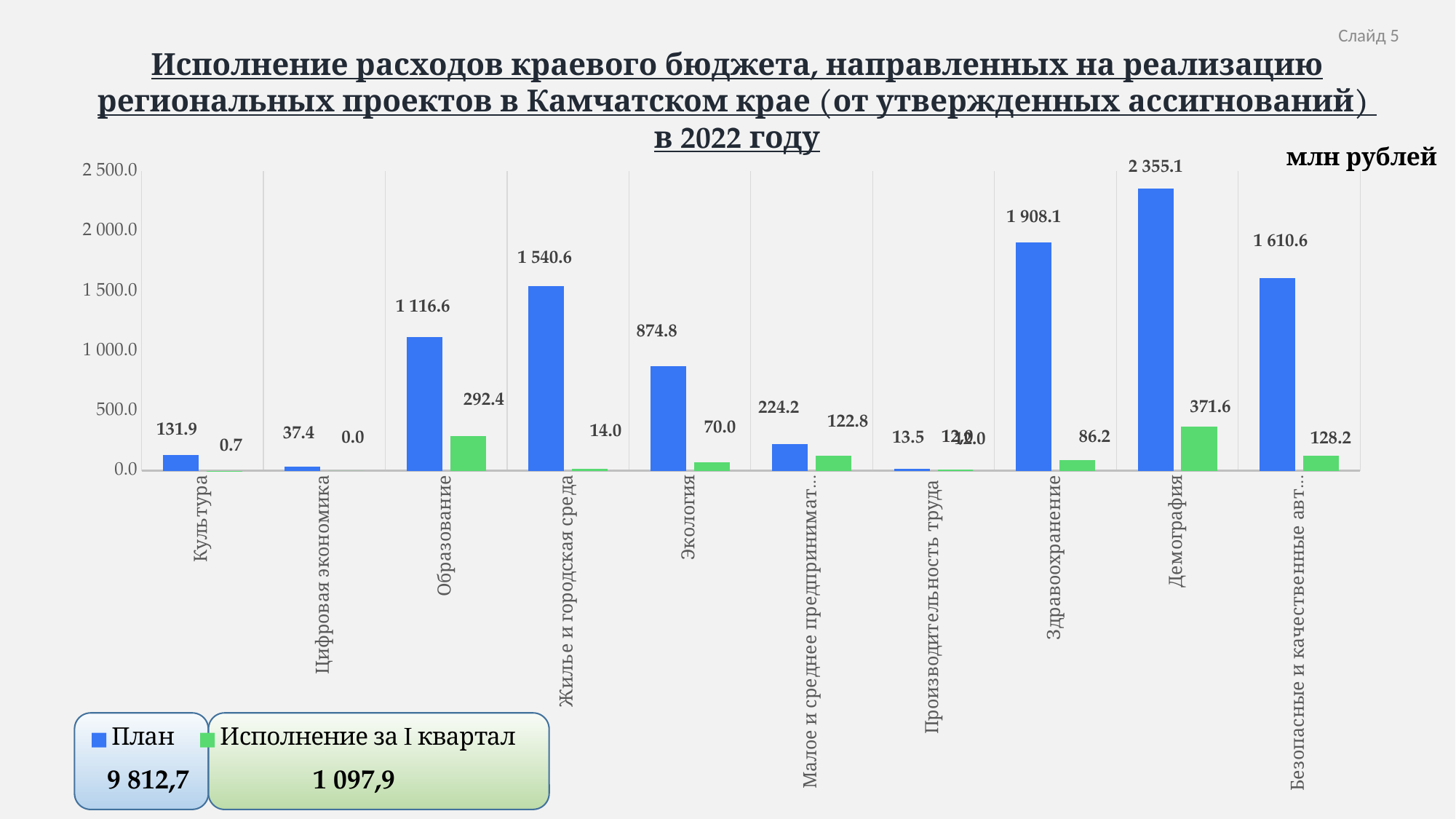

Слайд 5
# Исполнение расходов краевого бюджета, направленных на реализацию региональных проектов в Камчатском крае (от утвержденных ассигнований) в 2022 году
млн рублей

### Chart

| Category | План | Исполнение за I квартал |
|---|---|---|
| Культура | 131.9 | 0.67 |
| Цифровая экономика | 37.4 | 0.0 |
| Образование | 1116.6 | 292.4 |
| Жилье и городская среда | 1540.6 | 13.96 |
| Экология | 874.796 | 70.025 |
| Малое и среднее предпринимательство и поддержка индивидуальной предпринимательской инициативы | 224.151 | 122.776 |
| Производительность труда  | 13.519 | 12.017 |
| Здравоохранение | 1908.05 | 86.209 |
| Демография | 2355.053 | 371.632 |
| Безопасные и качественные автомобильные дороги | 1610.611 | 128.2 |
12,0

1 097,9
9 812,7